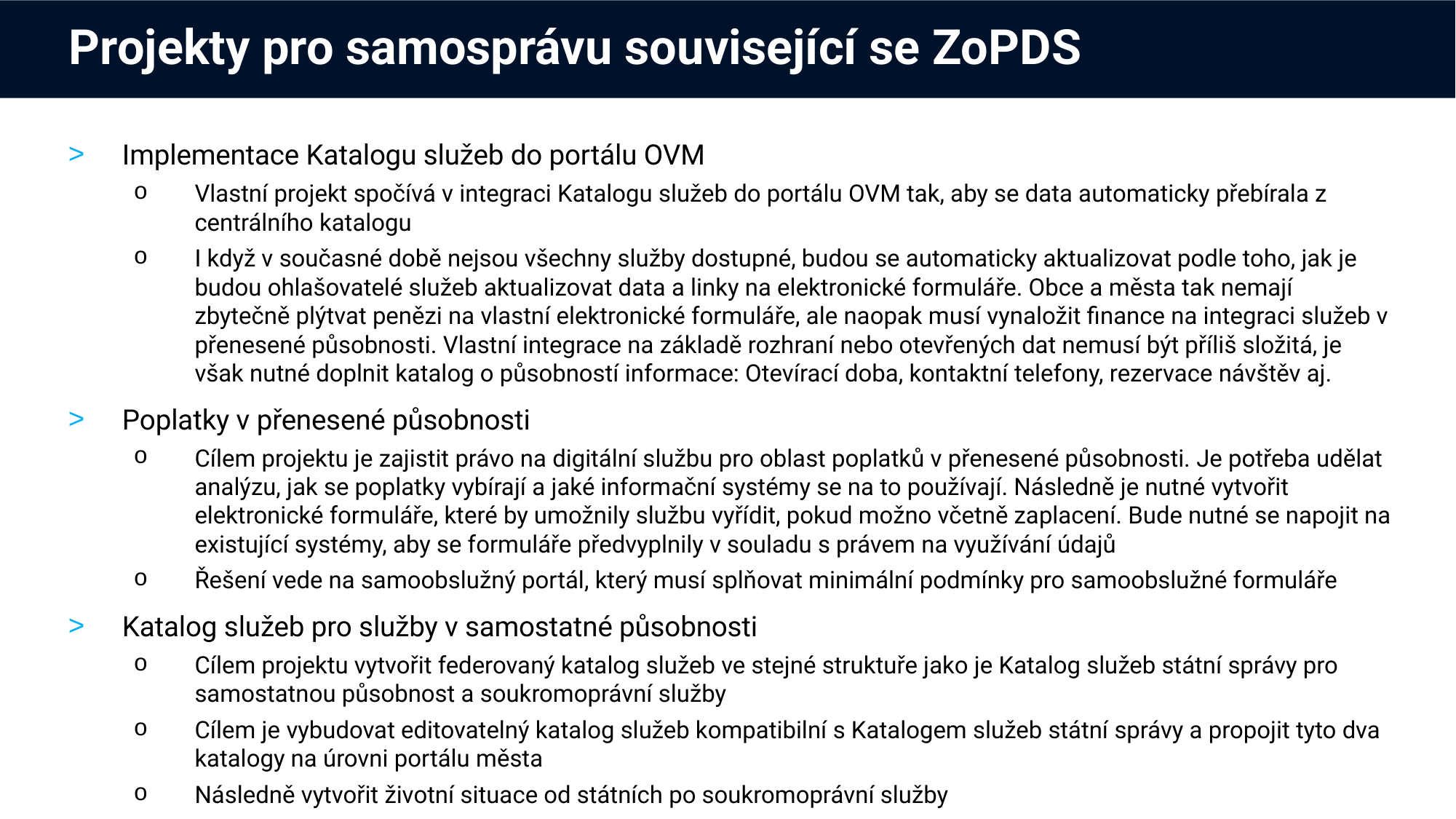

# Projekty pro samosprávu související se ZoPDS
Implementace Katalogu služeb do portálu OVM
Vlastní projekt spočívá v integraci Katalogu služeb do portálu OVM tak, aby se data automaticky přebírala z centrálního katalogu
I když v současné době nejsou všechny služby dostupné, budou se automaticky aktualizovat podle toho, jak je budou ohlašovatelé služeb aktualizovat data a linky na elektronické formuláře. Obce a města tak nemají zbytečně plýtvat penězi na vlastní elektronické formuláře, ale naopak musí vynaložit finance na integraci služeb v přenesené působnosti. Vlastní integrace na základě rozhraní nebo otevřených dat nemusí být příliš složitá, je však nutné doplnit katalog o působností informace: Otevírací doba, kontaktní telefony, rezervace návštěv aj.
Poplatky v přenesené působnosti
Cílem projektu je zajistit právo na digitální službu pro oblast poplatků v přenesené působnosti. Je potřeba udělat analýzu, jak se poplatky vybírají a jaké informační systémy se na to používají. Následně je nutné vytvořit elektronické formuláře, které by umožnily službu vyřídit, pokud možno včetně zaplacení. Bude nutné se napojit na existující systémy, aby se formuláře předvyplnily v souladu s právem na využívání údajů
Řešení vede na samoobslužný portál, který musí splňovat minimální podmínky pro samoobslužné formuláře
Katalog služeb pro služby v samostatné působnosti
Cílem projektu vytvořit federovaný katalog služeb ve stejné struktuře jako je Katalog služeb státní správy pro samostatnou působnost a soukromoprávní služby
Cílem je vybudovat editovatelný katalog služeb kompatibilní s Katalogem služeb státní správy a propojit tyto dva katalogy na úrovni portálu města
Následně vytvořit životní situace od státních po soukromoprávní služby